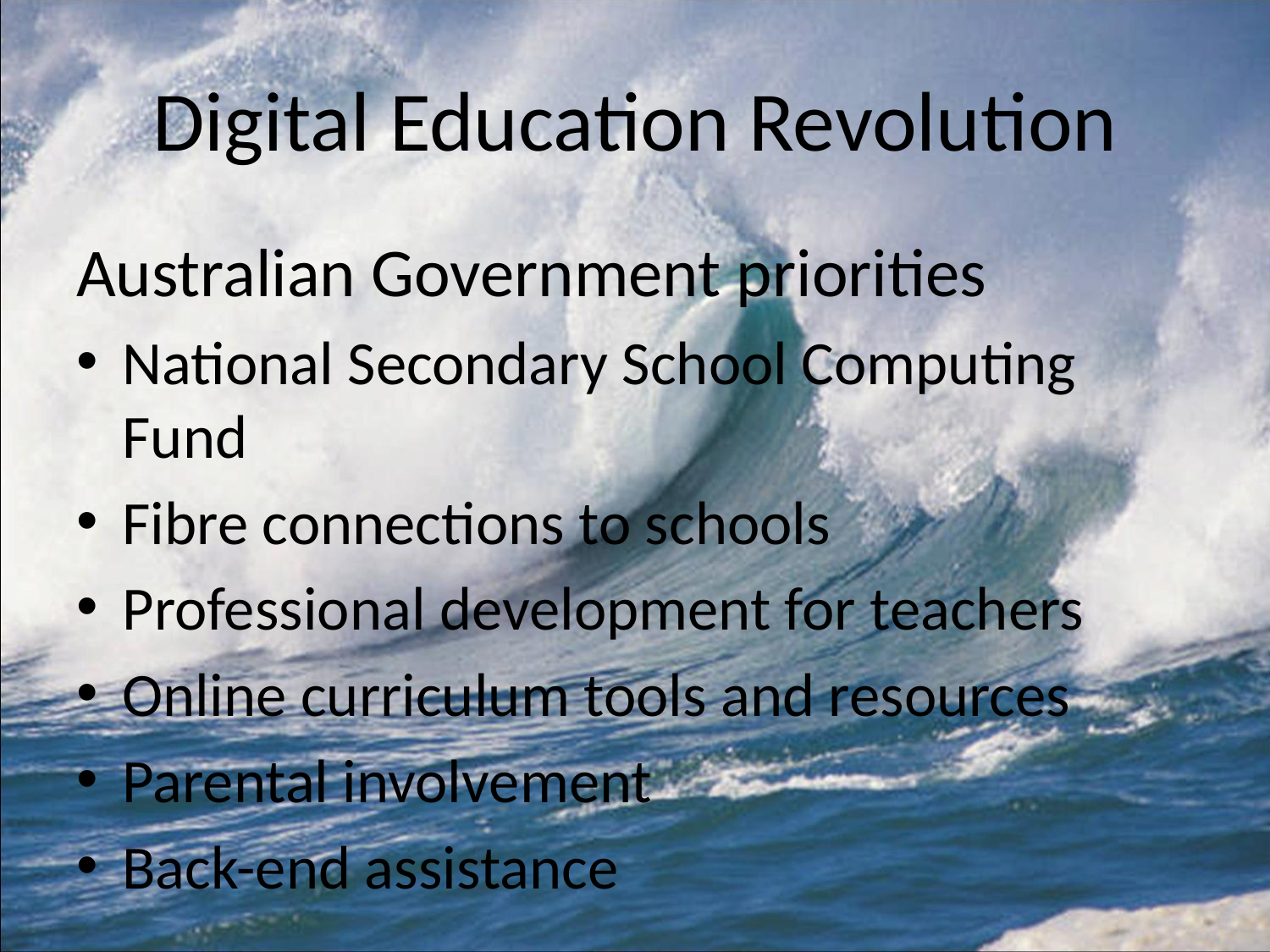

# Digital Education Revolution
Australian Government priorities
National Secondary School Computing Fund
Fibre connections to schools
Professional development for teachers
Online curriculum tools and resources
Parental involvement
Back-end assistance